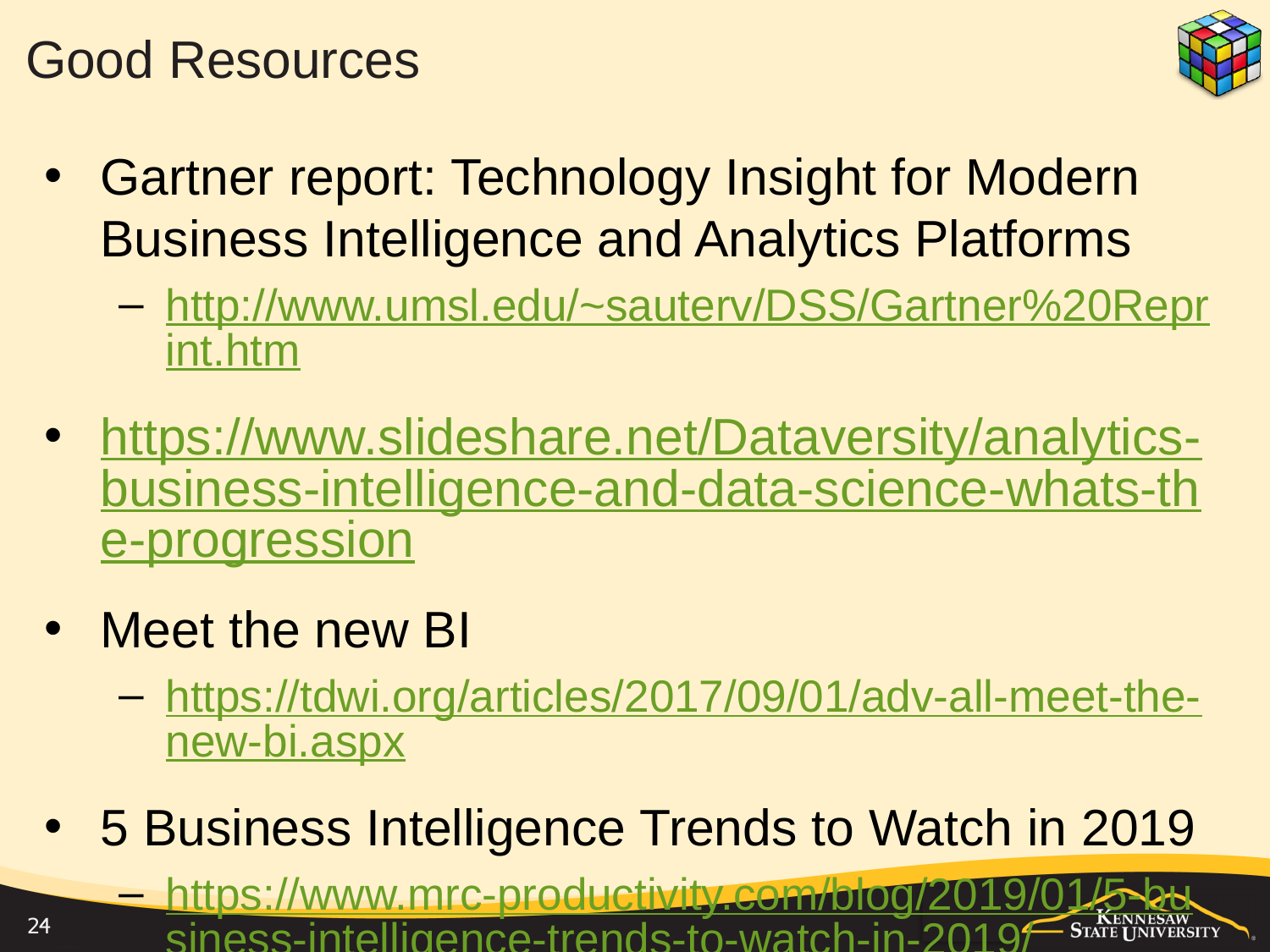

# Good Resources
Gartner report: Technology Insight for Modern Business Intelligence and Analytics Platforms
http://www.umsl.edu/~sauterv/DSS/Gartner%20Reprint.htm
https://www.slideshare.net/Dataversity/analytics-business-intelligence-and-data-science-whats-the-progression
Meet the new BI
https://tdwi.org/articles/2017/09/01/adv-all-meet-the-new-bi.aspx
5 Business Intelligence Trends to Watch in 2019
https://www.mrc-productivity.com/blog/2019/01/5-business-intelligence-trends-to-watch-in-2019/
https://bi-survey.com/top-business-intelligence-trends

24